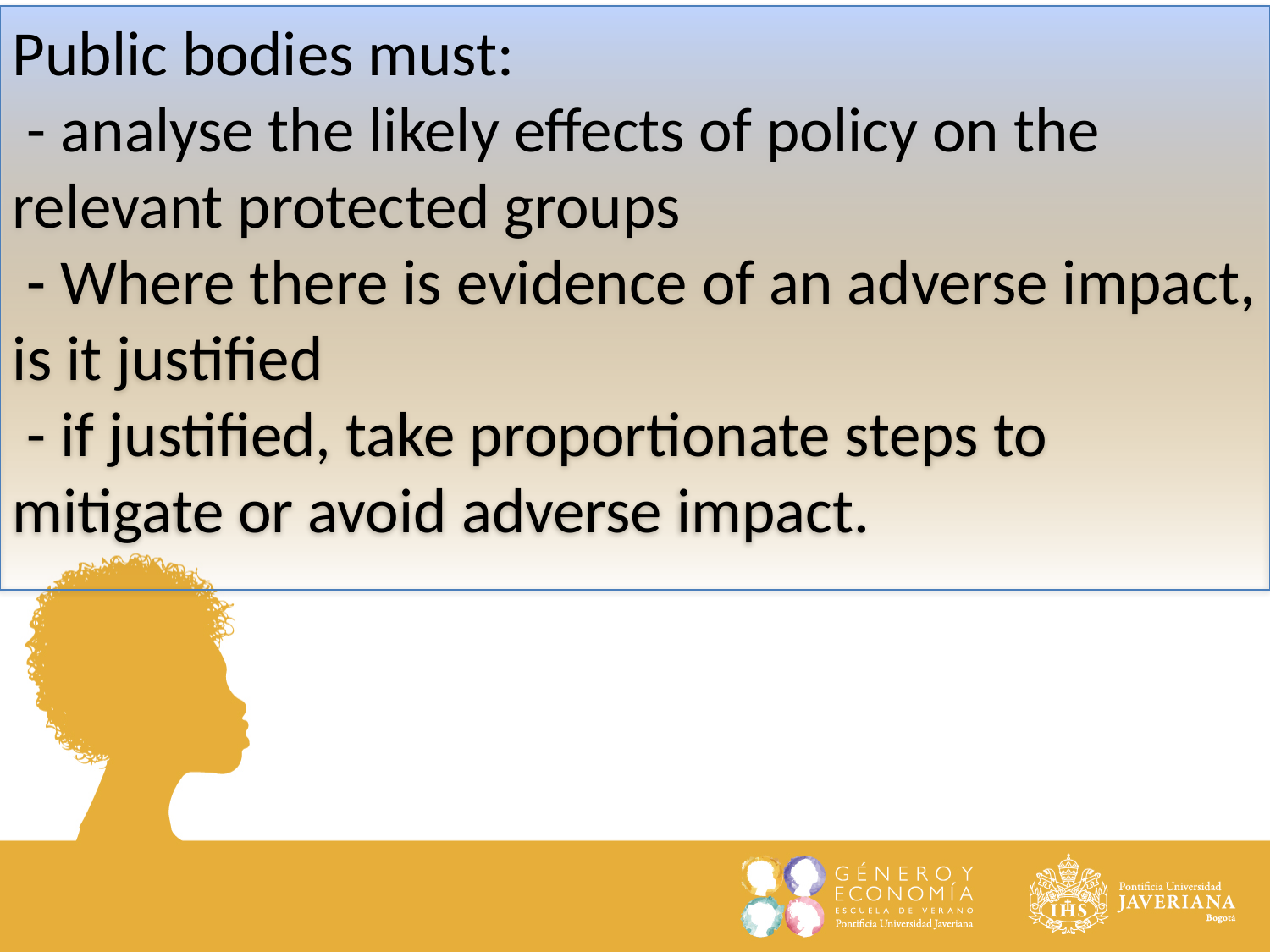

Public bodies must:
 - analyse the likely effects of policy on the relevant protected groups
 - Where there is evidence of an adverse impact, is it justified
 - if justified, take proportionate steps to mitigate or avoid adverse impact.